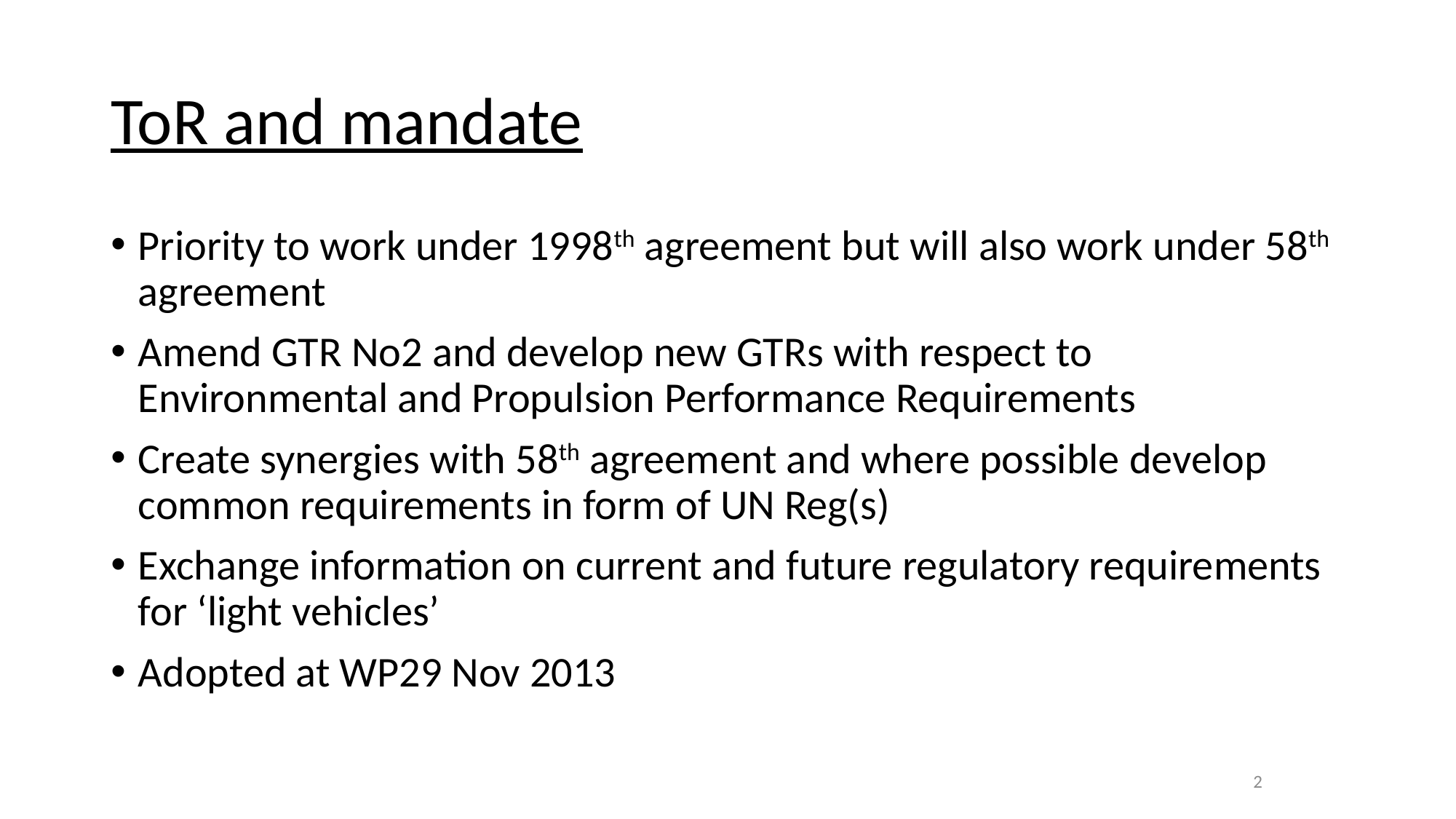

# ToR and mandate
Priority to work under 1998th agreement but will also work under 58th agreement
Amend GTR No2 and develop new GTRs with respect to Environmental and Propulsion Performance Requirements
Create synergies with 58th agreement and where possible develop common requirements in form of UN Reg(s)
Exchange information on current and future regulatory requirements for ‘light vehicles’
Adopted at WP29 Nov 2013
2
MCWG 19.12.2013